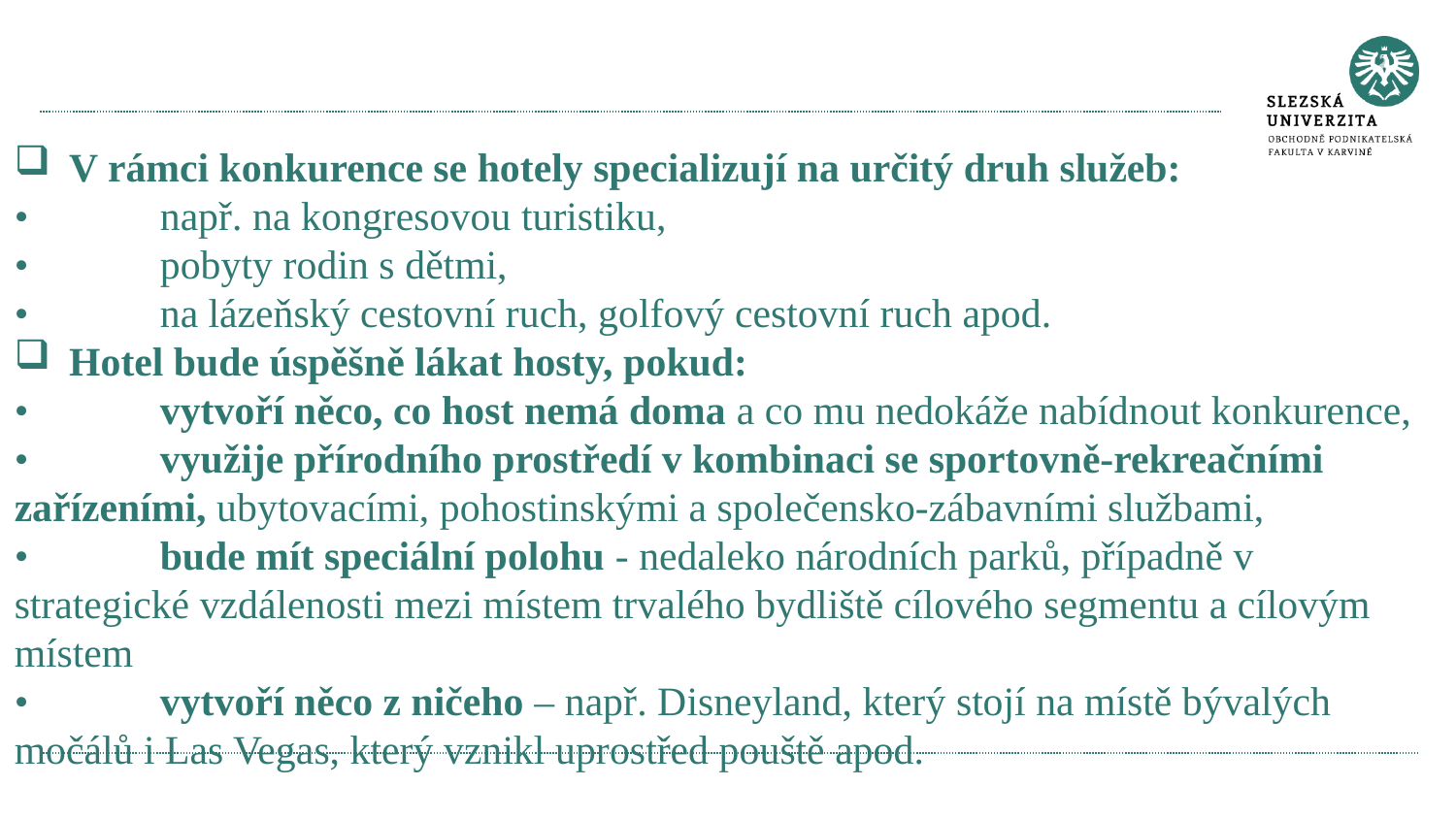

#
V rámci konkurence se hotely specializují na určitý druh služeb:
•	např. na kongresovou turistiku,
•	pobyty rodin s dětmi,
•	na lázeňský cestovní ruch, golfový cestovní ruch apod.
Hotel bude úspěšně lákat hosty, pokud:
•	vytvoří něco, co host nemá doma a co mu nedokáže nabídnout konkurence,
•	využije přírodního prostředí v kombinaci se sportovně-rekreačními zařízeními, ubytovacími, pohostinskými a společensko-zábavními službami,
•	bude mít speciální polohu - nedaleko národních parků, případně v strategické vzdálenosti mezi místem trvalého bydliště cílového segmentu a cílovým místem
•	vytvoří něco z ničeho – např. Disneyland, který stojí na místě bývalých močálů i Las Vegas, který vznikl uprostřed pouště apod.